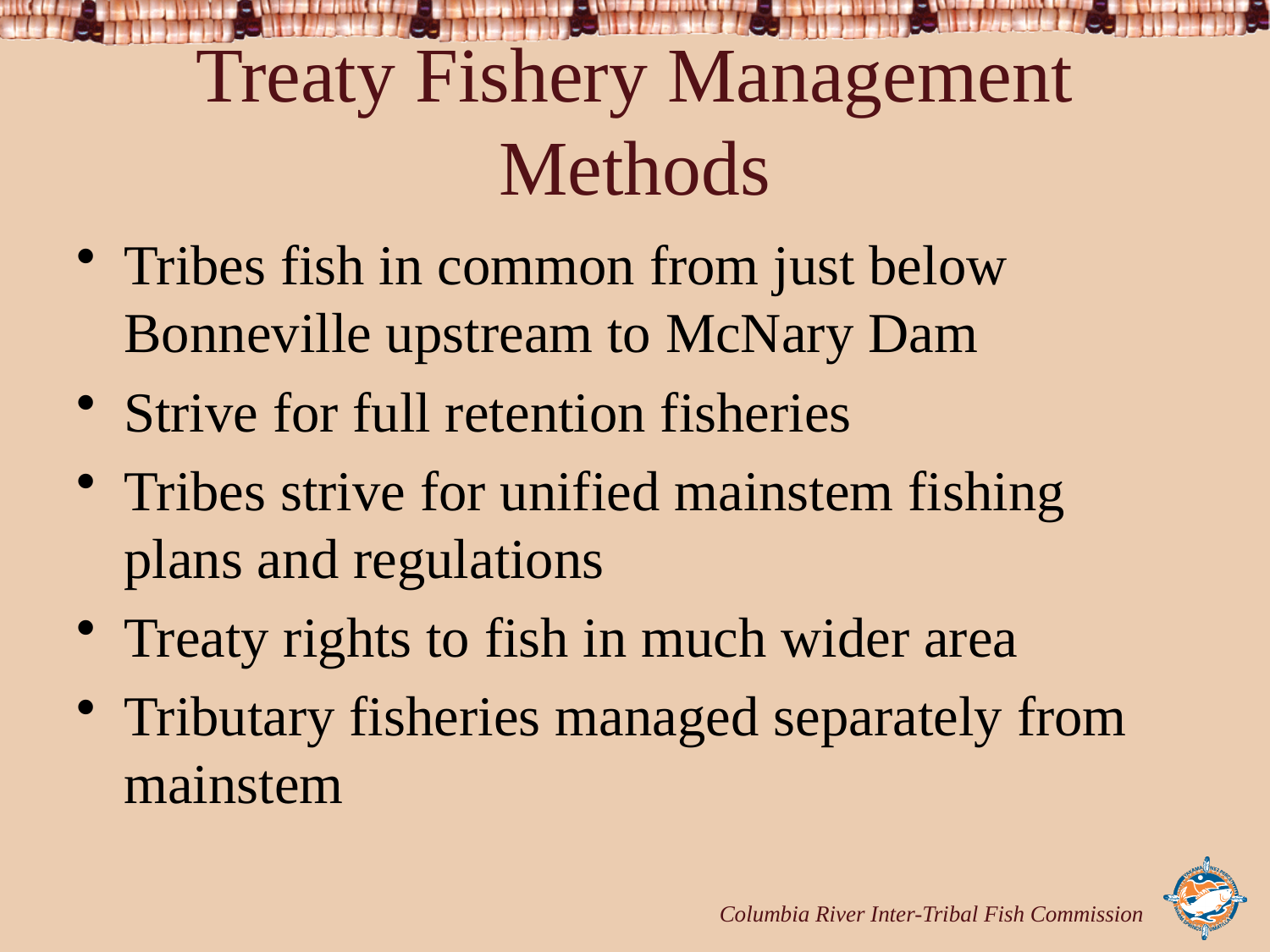

# Treaty Fishery Management Methods
Tribes fish in common from just below Bonneville upstream to McNary Dam
Strive for full retention fisheries
Tribes strive for unified mainstem fishing plans and regulations
Treaty rights to fish in much wider area
Tributary fisheries managed separately from mainstem